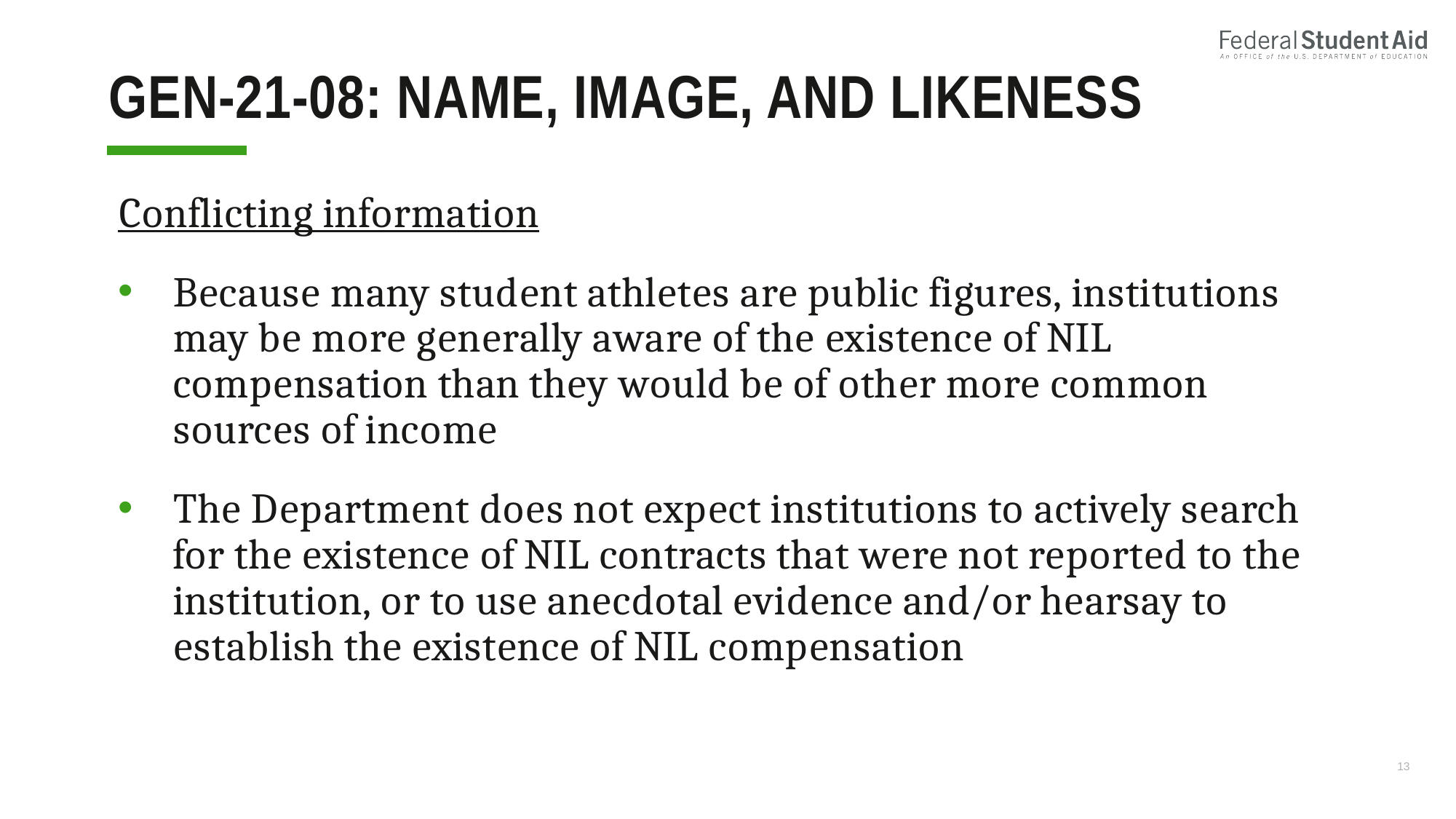

# GEN-21-08: Name, image, and likeness
Conflicting information
Because many student athletes are public figures, institutions may be more generally aware of the existence of NIL compensation than they would be of other more common sources of income
The Department does not expect institutions to actively search for the existence of NIL contracts that were not reported to the institution, or to use anecdotal evidence and/or hearsay to establish the existence of NIL compensation
13